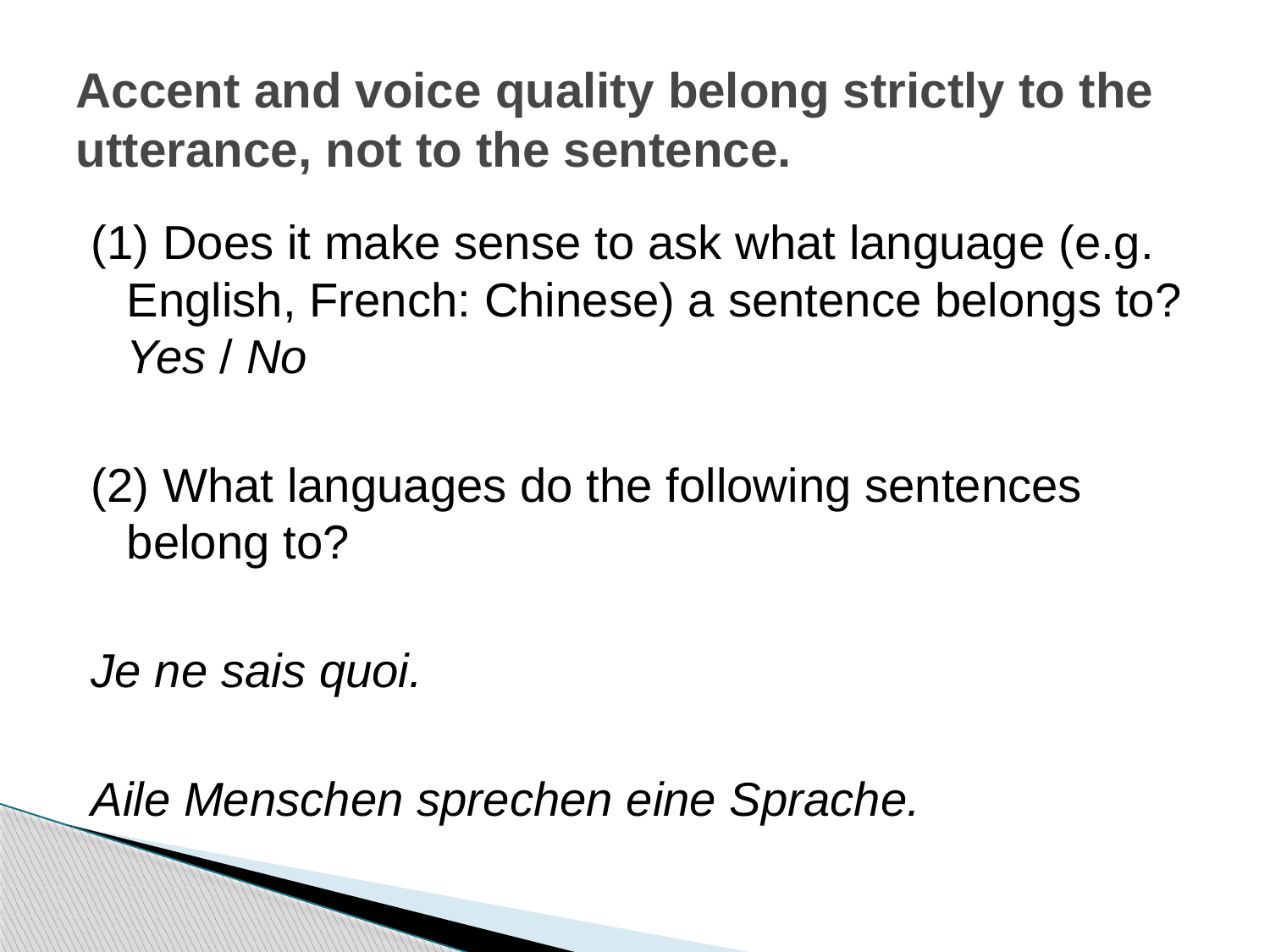

# Accent and voice quality belong strictly to the utterance, not to the sentence.
(1) Does it make sense to ask what language (e.g. English, French: Chinese) a sentence belongs to? Yes / No

(2) What languages do the following sentences belong to?

Je ne sais quoi.

Aile Menschen sprechen eine Sprache.